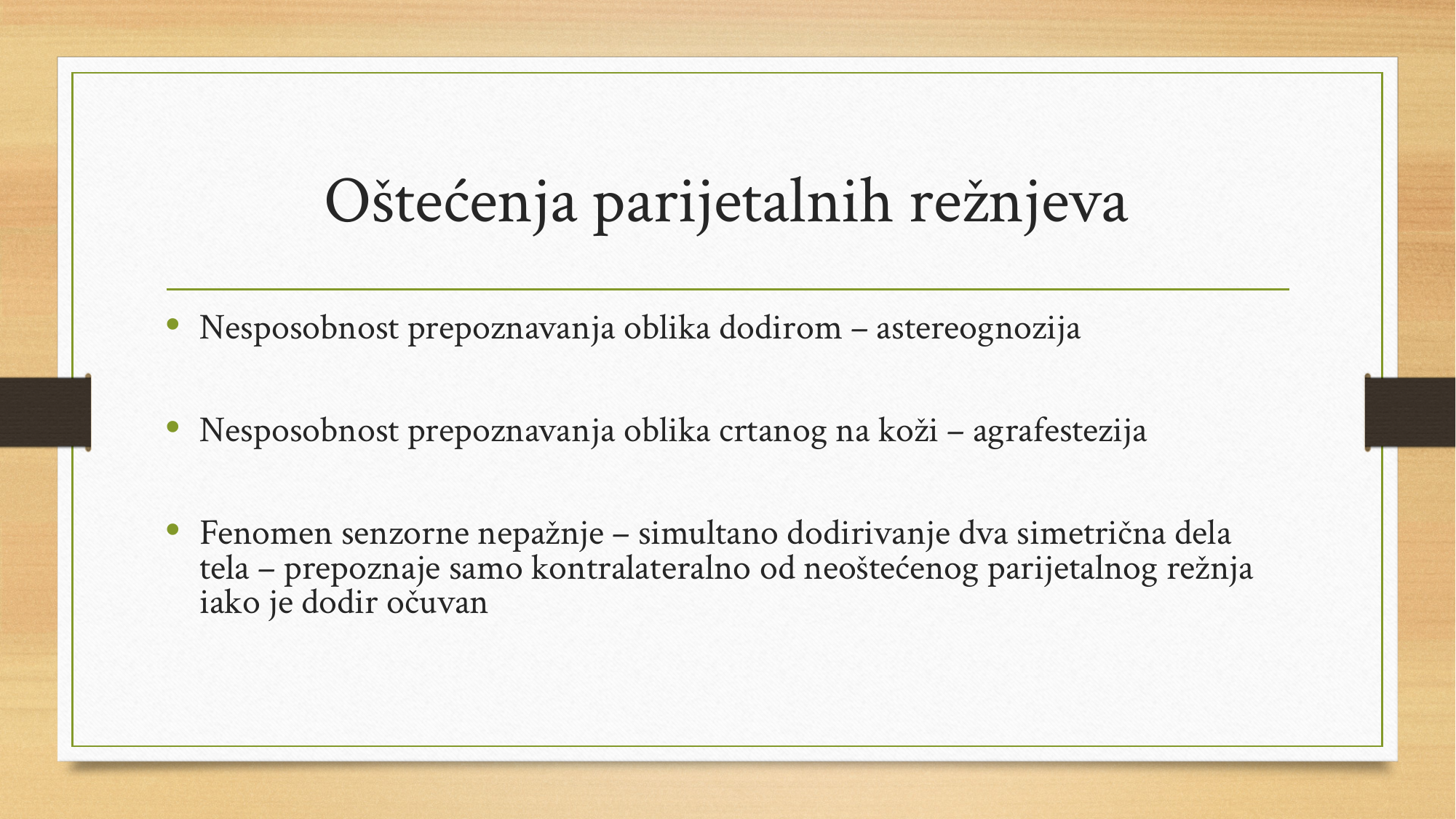

# Oštećenja parijetalnih režnjeva
Nesposobnost prepoznavanja oblika dodirom – astereognozija

Nesposobnost prepoznavanja oblika crtanog na koži – agrafestezija

Fenomen senzorne nepažnje – simultano dodirivanje dva simetrična dela tela – prepoznaje samo kontralateralno od neoštećenog parijetalnog režnja iako je dodir očuvan